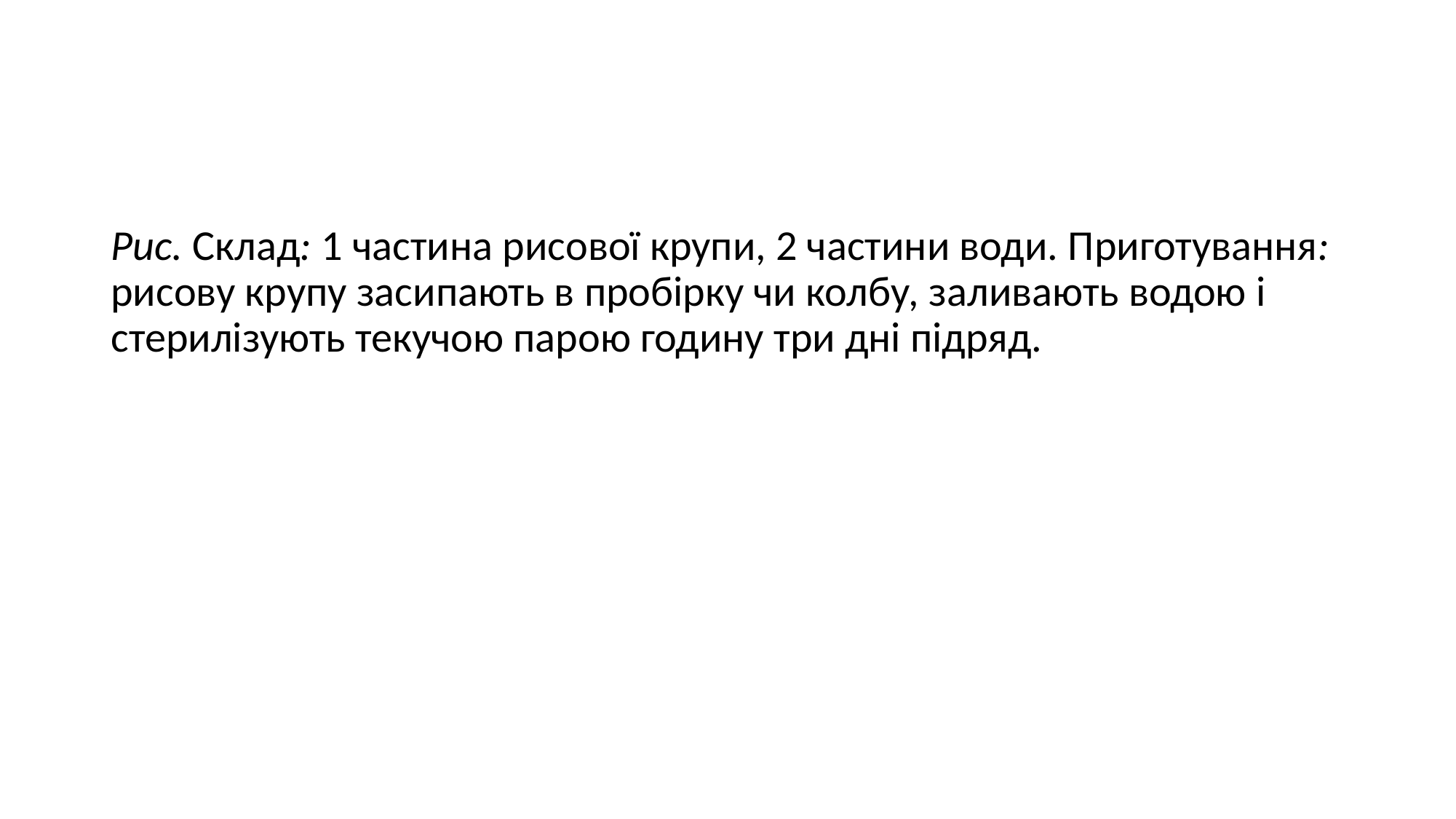

#
Рис. Склад: 1 частина рисової крупи, 2 частини води. Приготування: рисову крупу засипають в пробірку чи колбу, заливають водою і стерилізують текучою парою годину три дні підряд.